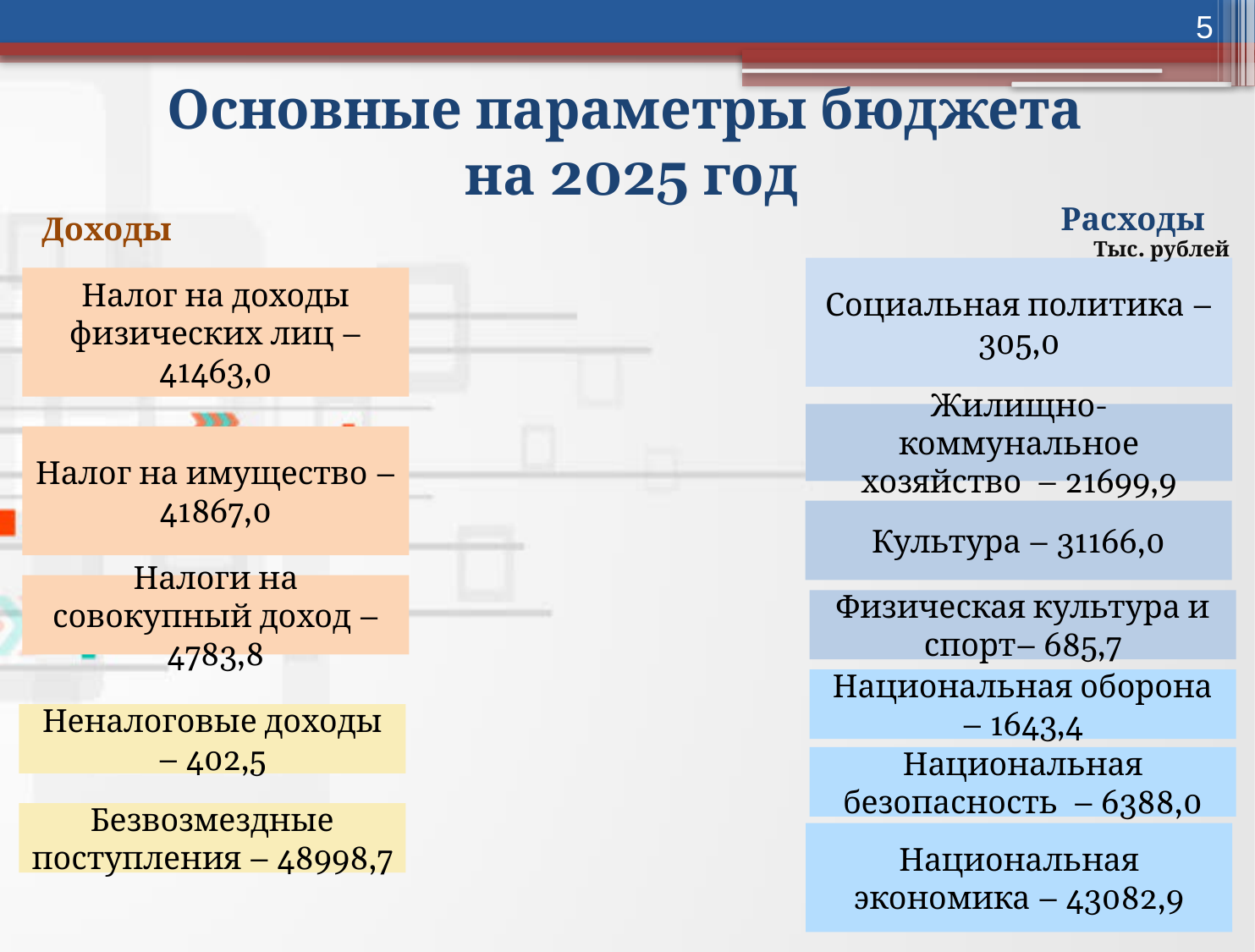

5
Основные параметры бюджета
на 2025 год

Расходы
Доходы
Тыс. рублей
Социальная политика – 305,0
Налог на доходы физических лиц – 41463,0
Жилищно-коммунальное хозяйство  – 21699,9
Налог на имущество – 41867,0
Культура – 31166,0
Налоги на совокупный доход – 4783,8
Физическая культура и спорт– 685,7
Национальная оборона – 1643,4
Неналоговые доходы – 402,5
Национальная безопасность  – 6388,0
Безвозмездные поступления – 48998,7
Национальная экономика – 43082,9